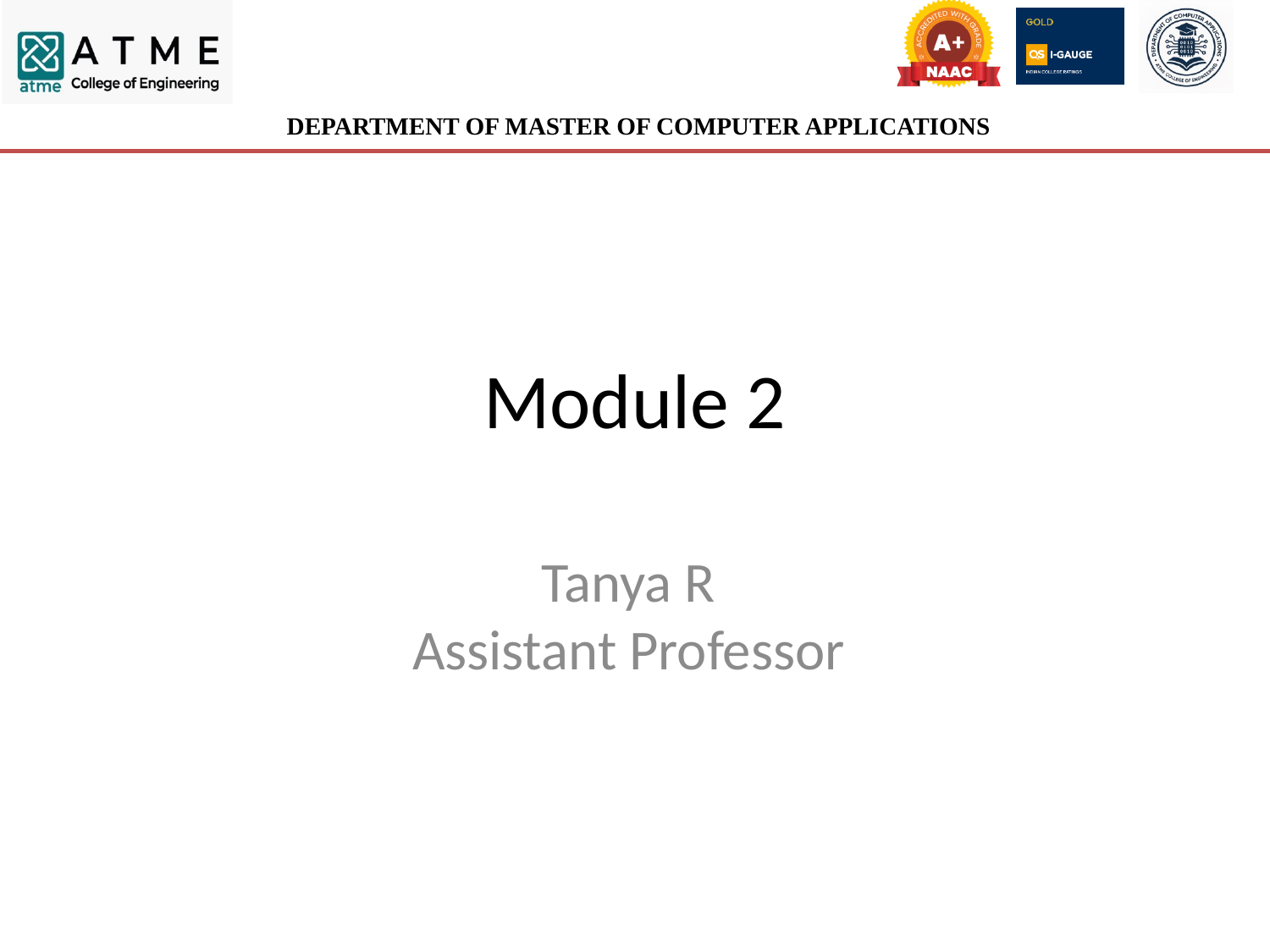

# Module 2
Tanya R
Assistant Professor